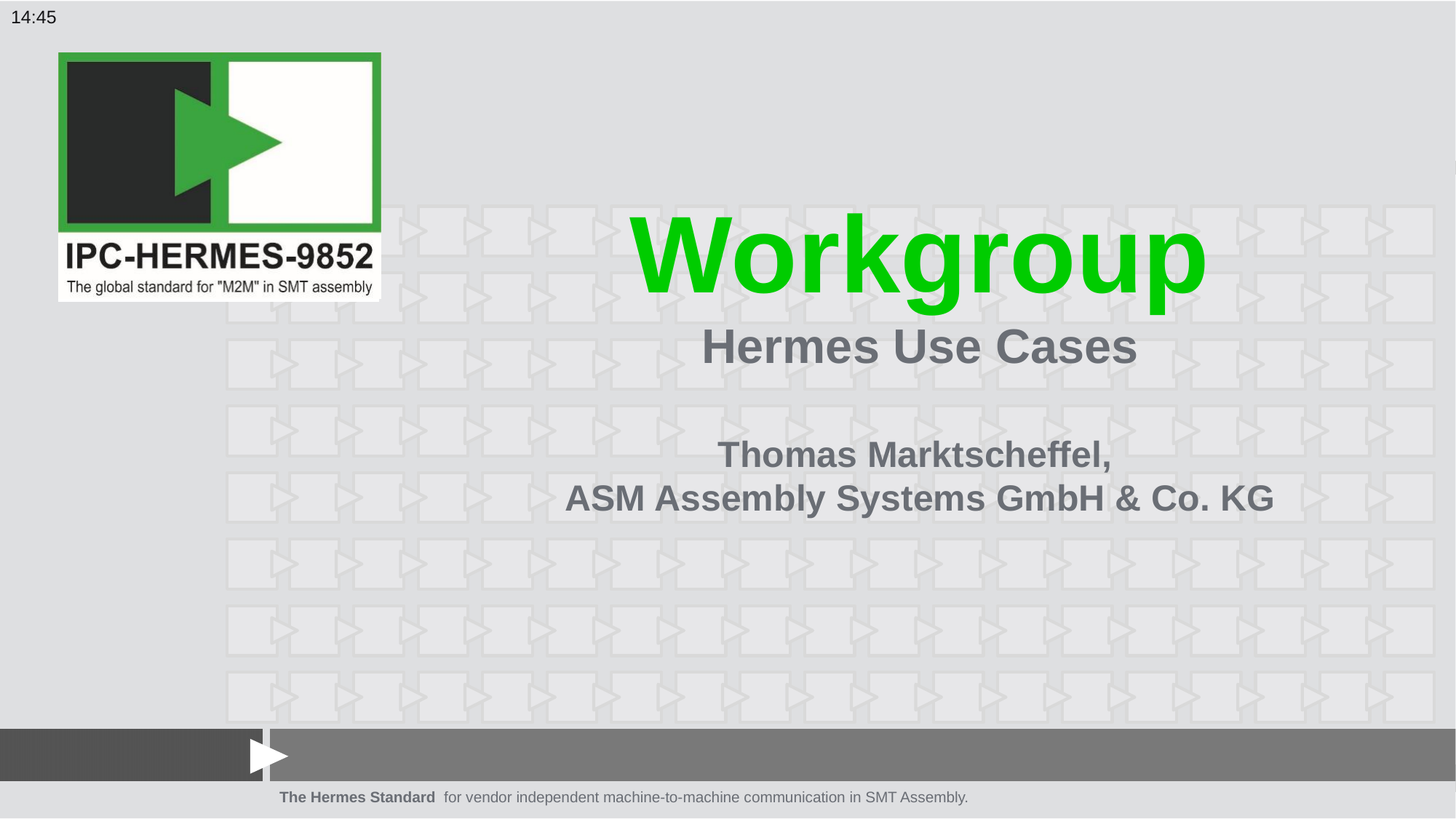

14:45
# Workgroup Hermes Use Cases Thomas Marktscheffel, ASM Assembly Systems GmbH & Co. KG